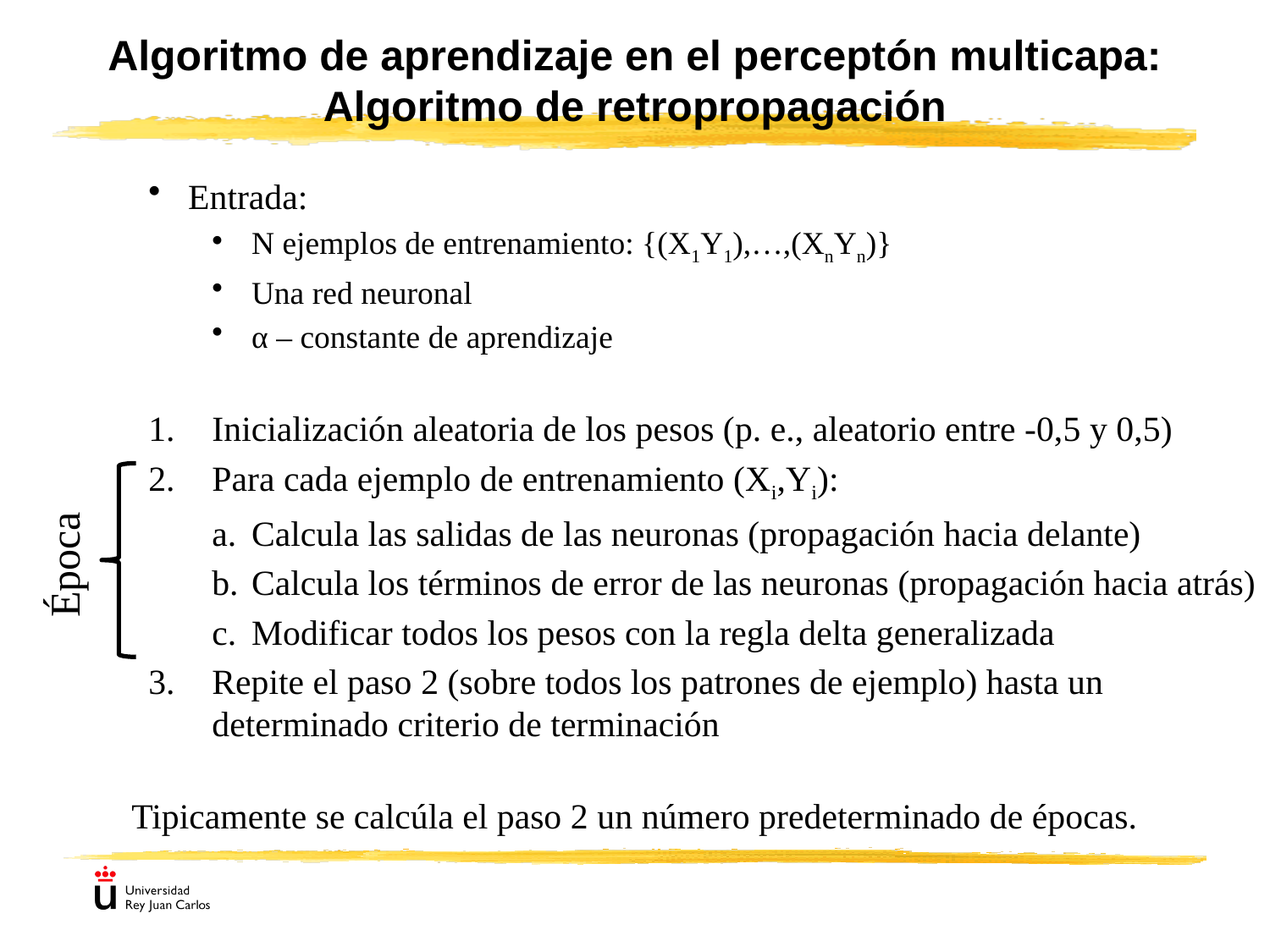

# Algoritmo de aprendizaje en el perceptón multicapa: Algoritmo de retropropagación
Entrada:
N ejemplos de entrenamiento: {(X1Y1),…,(XnYn)}
Una red neuronal
α – constante de aprendizaje

Inicialización aleatoria de los pesos (p. e., aleatorio entre -0,5 y 0,5)
Para cada ejemplo de entrenamiento (Xi,Yi):
Calcula las salidas de las neuronas (propagación hacia delante)
Calcula los términos de error de las neuronas (propagación hacia atrás)
Modificar todos los pesos con la regla delta generalizada
Repite el paso 2 (sobre todos los patrones de ejemplo) hasta un determinado criterio de terminación

Época
Tipicamente se calcúla el paso 2 un número predeterminado de épocas.